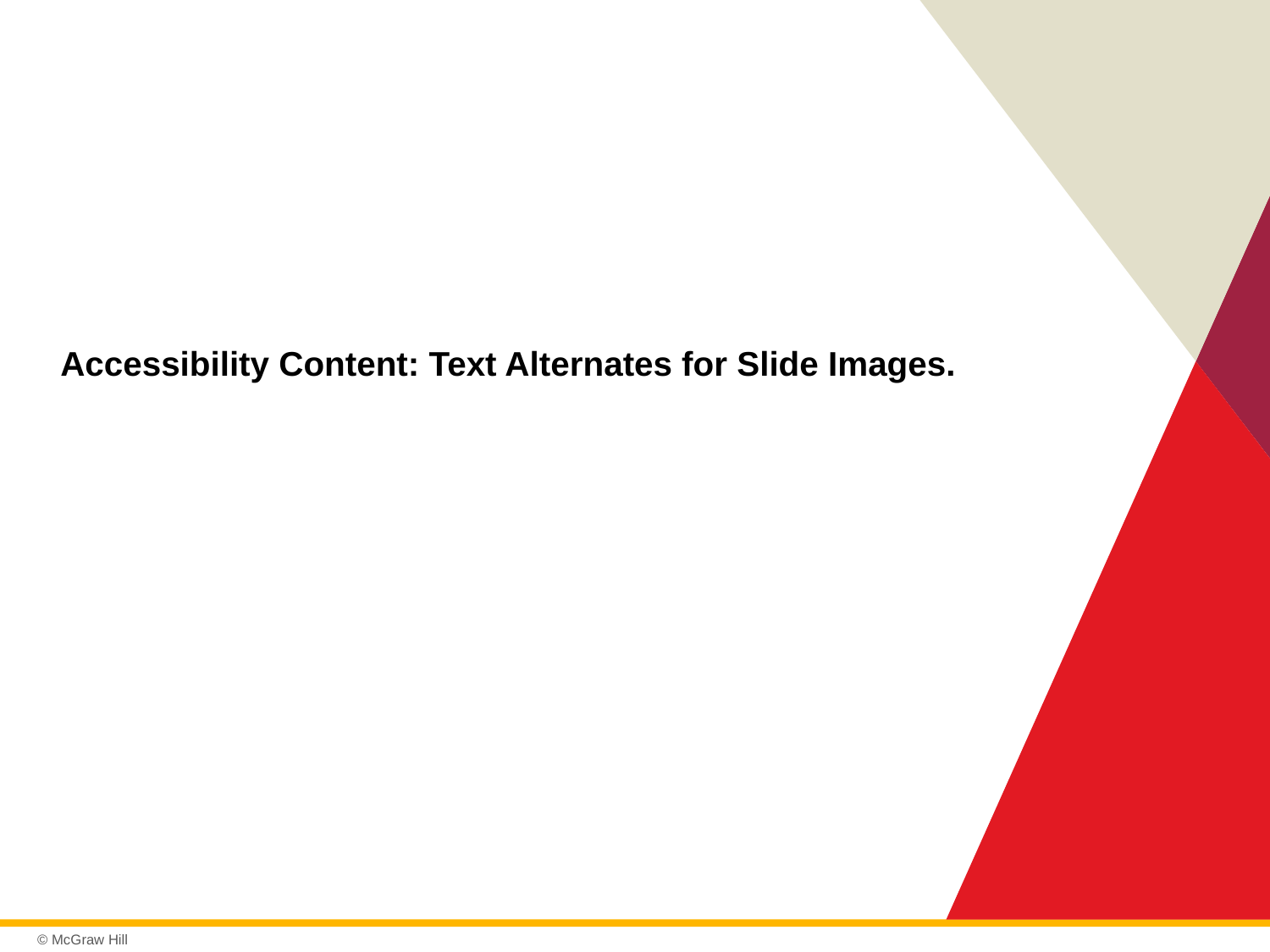

# Accessibility Content: Text Alternates for Slide Images.